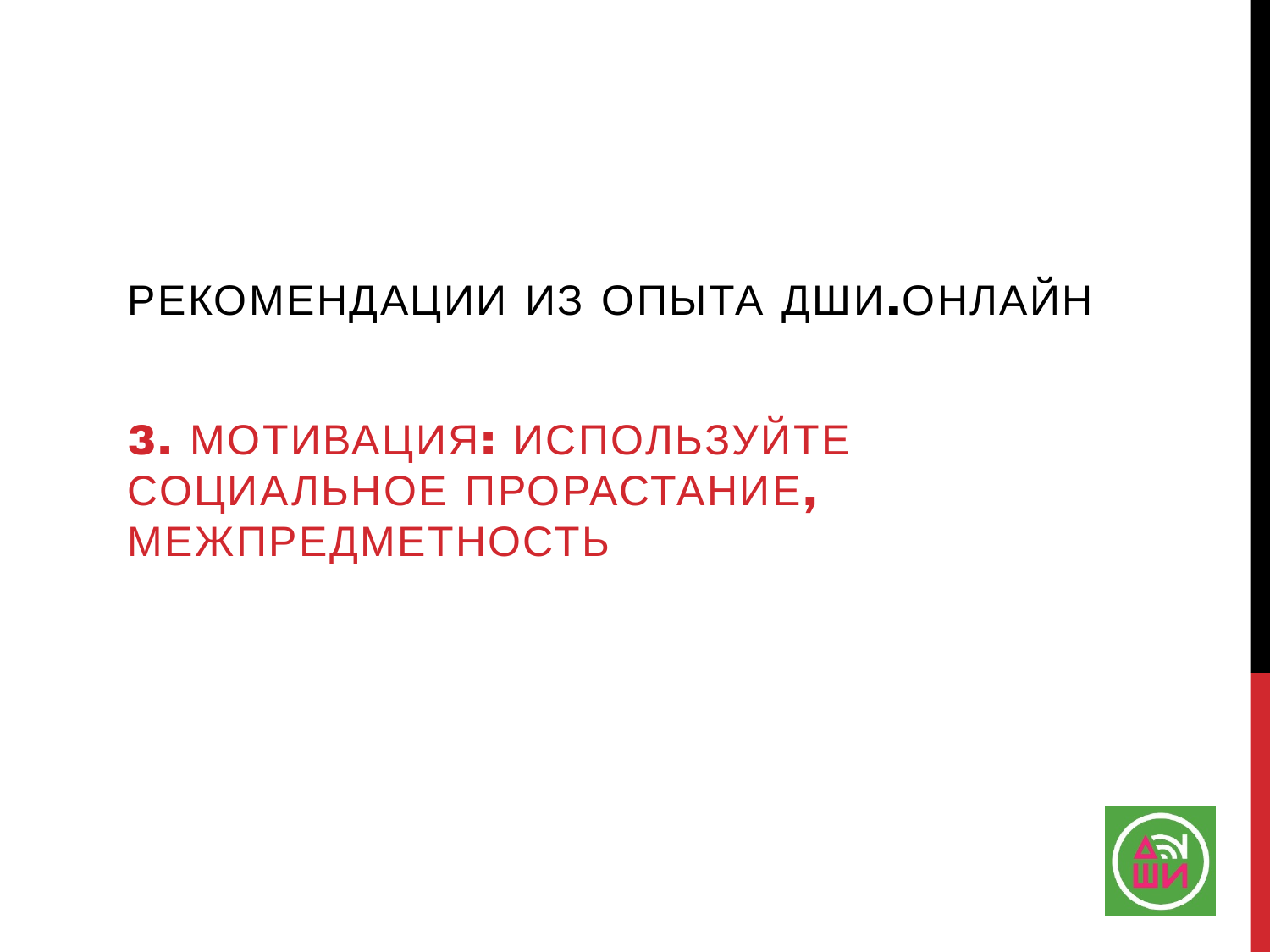

РЕКОМЕНДАЦИИ ИЗ ОПЫТА ДШИ.ОНЛАЙН

3. мотивация: используйте социальное прорастание, межпредметность